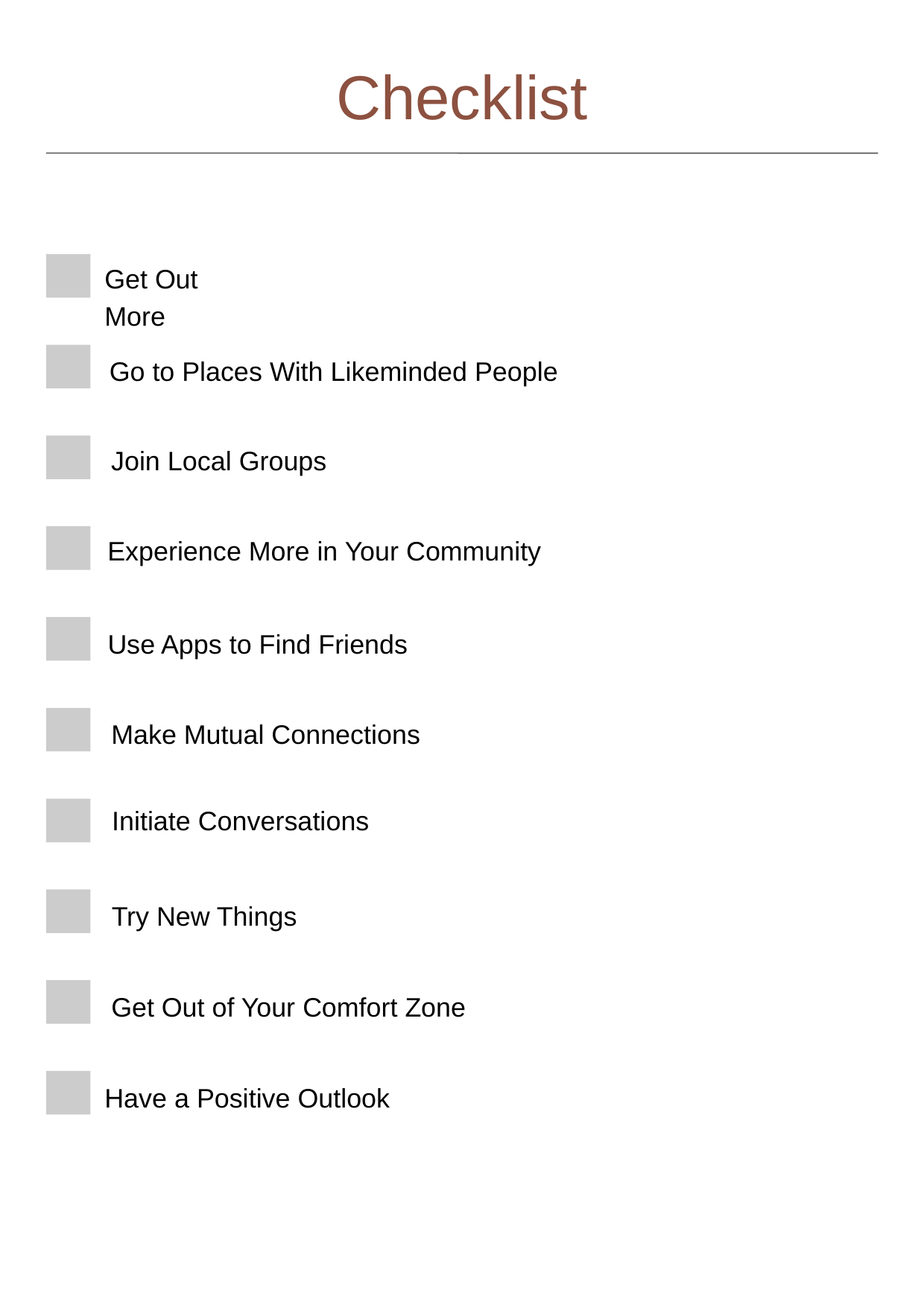

Checklist

Get Out More

Go to Places With Likeminded People

Join Local Groups

Experience More in Your Community

Use Apps to Find Friends

Make Mutual Connections
Initiate Conversations

Try New Things

Get Out of Your Comfort Zone

Have a Positive Outlook